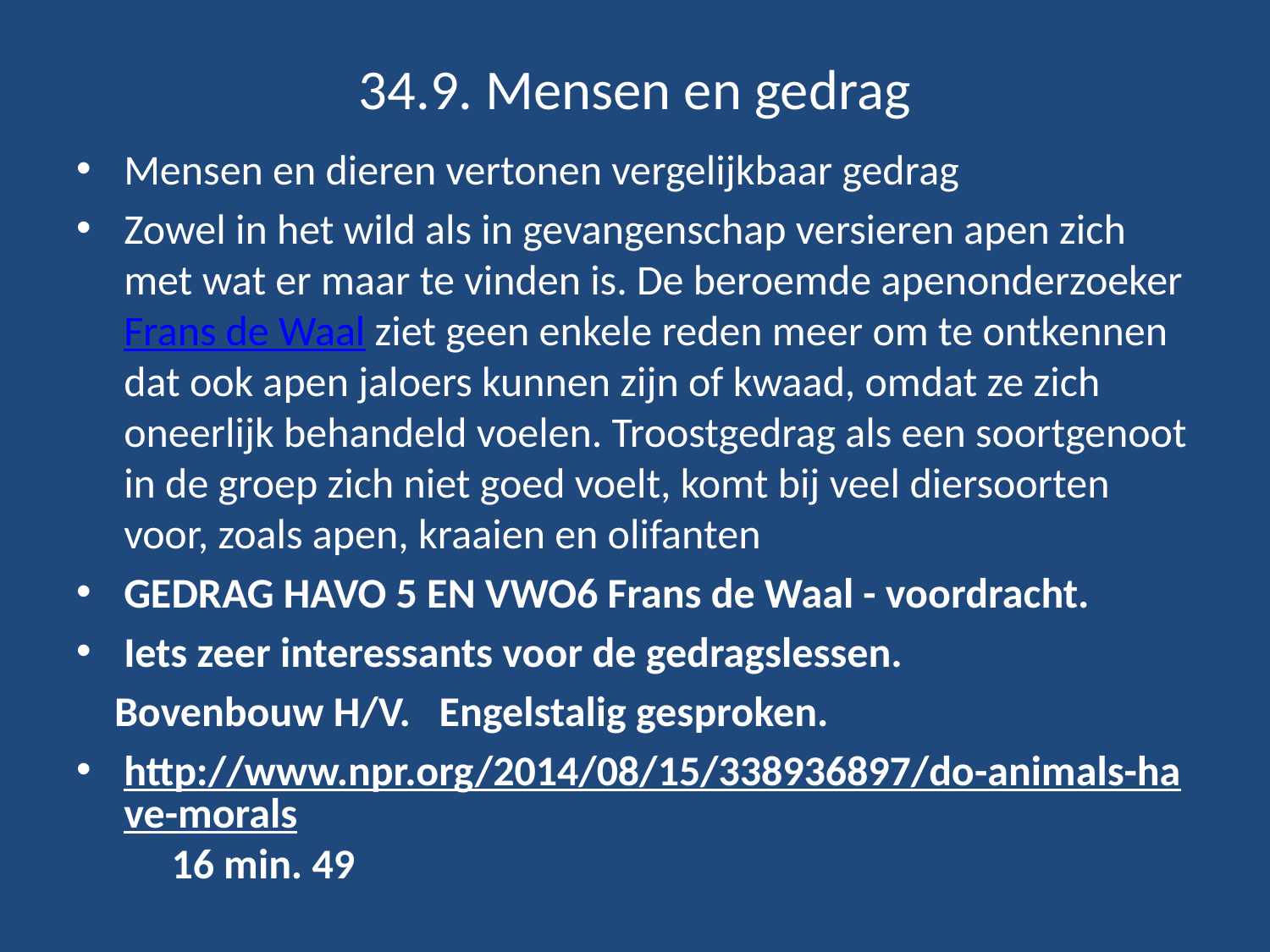

# 34.9. Mensen en gedrag
Mensen en dieren vertonen vergelijkbaar gedrag
Zowel in het wild als in gevangenschap versieren apen zich met wat er maar te vinden is. De beroemde apenonderzoeker Frans de Waal ziet geen enkele reden meer om te ontkennen dat ook apen jaloers kunnen zijn of kwaad, omdat ze zich oneerlijk behandeld voelen. Troostgedrag als een soortgenoot in de groep zich niet goed voelt, komt bij veel diersoorten voor, zoals apen, kraaien en olifanten
GEDRAG HAVO 5 EN VWO6 Frans de Waal - voordracht.
Iets zeer interessants voor de gedragslessen.
    Bovenbouw H/V.   Engelstalig gesproken.
http://www.npr.org/2014/08/15/338936897/do-animals-have-morals     16 min. 49